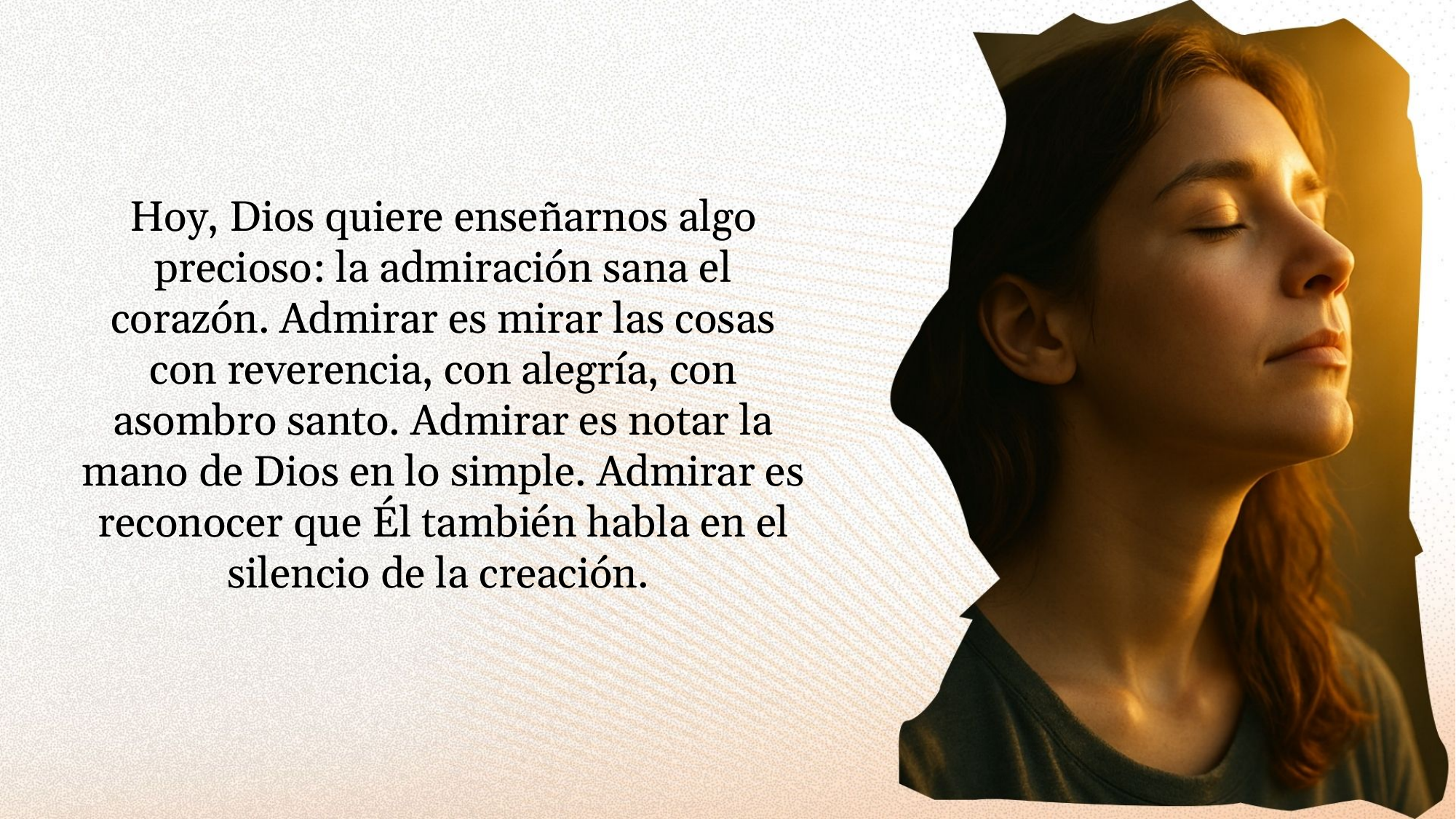

Hoy, Dios quiere enseñarnos algo precioso: la admiración sana el corazón. Admirar es mirar las cosas con reverencia, con alegría, con asombro santo. Admirar es notar la mano de Dios en lo simple. Admirar es reconocer que Él también habla en el silencio de la creación.